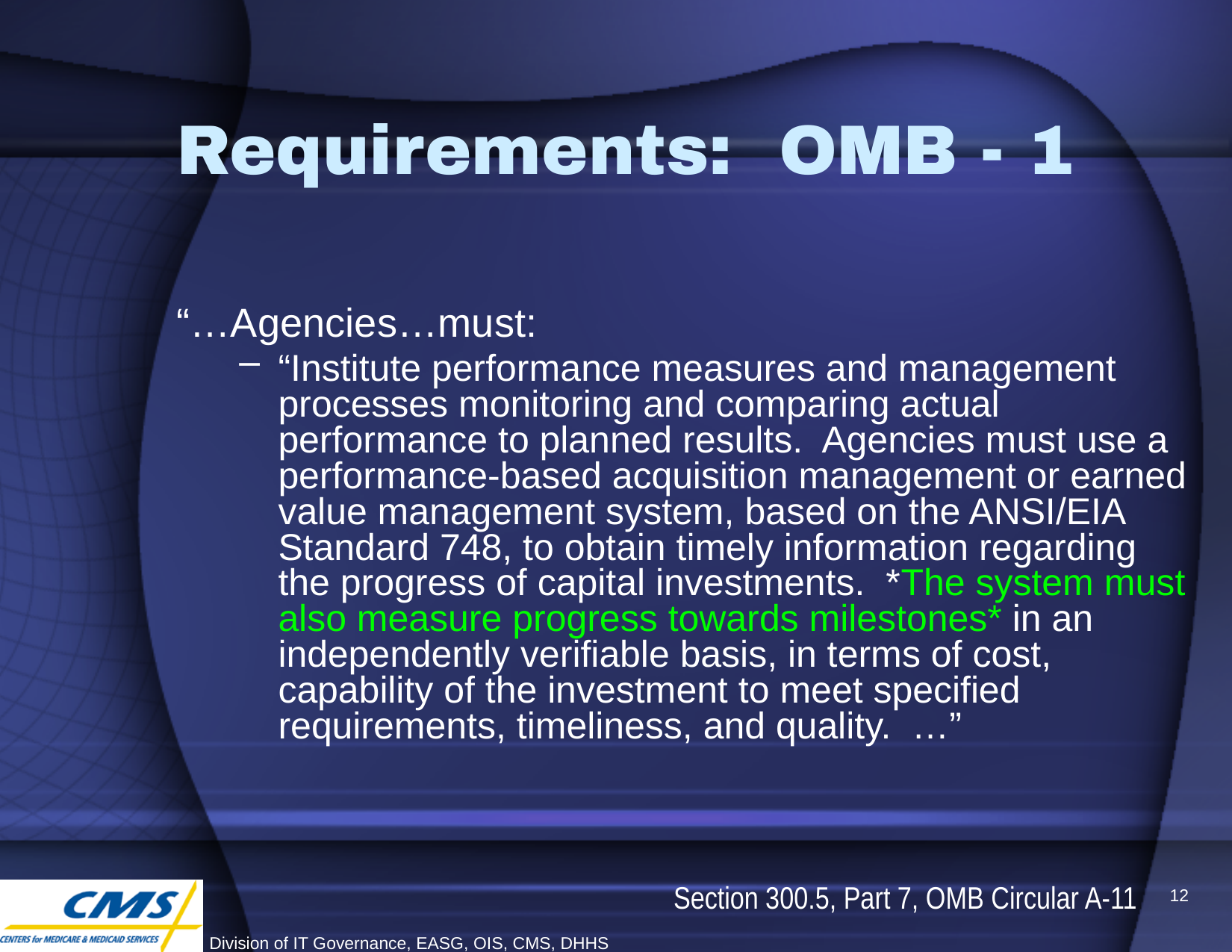

# Requirements:  OMB - 1

“…Agencies…must:
“Institute performance measures and management processes monitoring and comparing actual performance to planned results.  Agencies must use a performance-based acquisition management or earned value management system, based on the ANSI/EIA Standard 748, to obtain timely information regarding the progress of capital investments.  *The system must also measure progress towards milestones* in an independently verifiable basis, in terms of cost, capability of the investment to meet specified requirements, timeliness, and quality.  …”
Section 300.5, Part 7, OMB Circular A-11
12